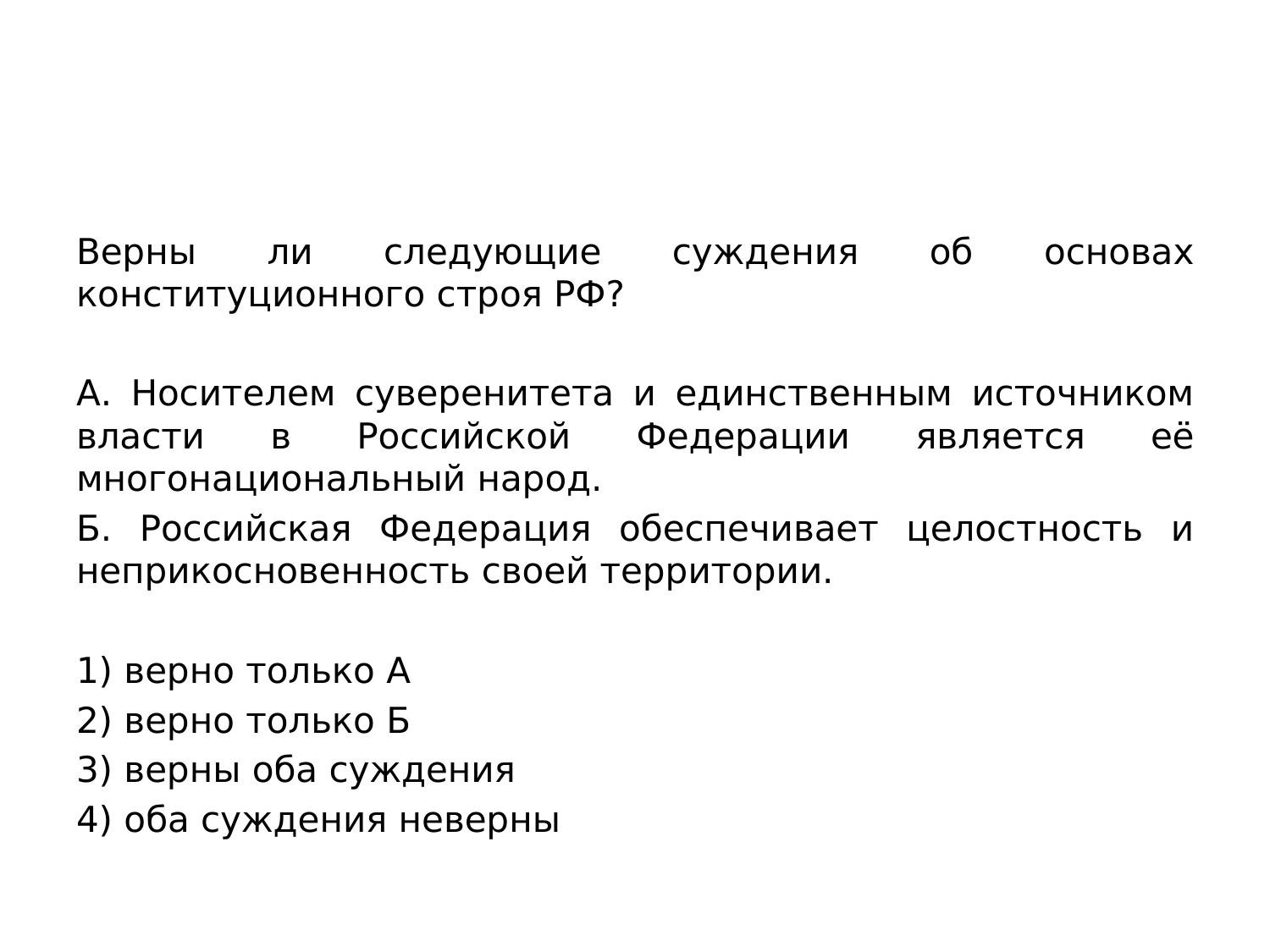

#
Верны ли следующие суждения об основах конституционного строя РФ?

А. Носителем суверенитета и единственным источником власти в Российской Федерации является её многонациональный народ.
Б. Российская Федерация обеспечивает целостность и неприкосновенность своей территории.

1) верно только А
2) верно только Б
3) верны оба суждения
4) оба суждения неверны